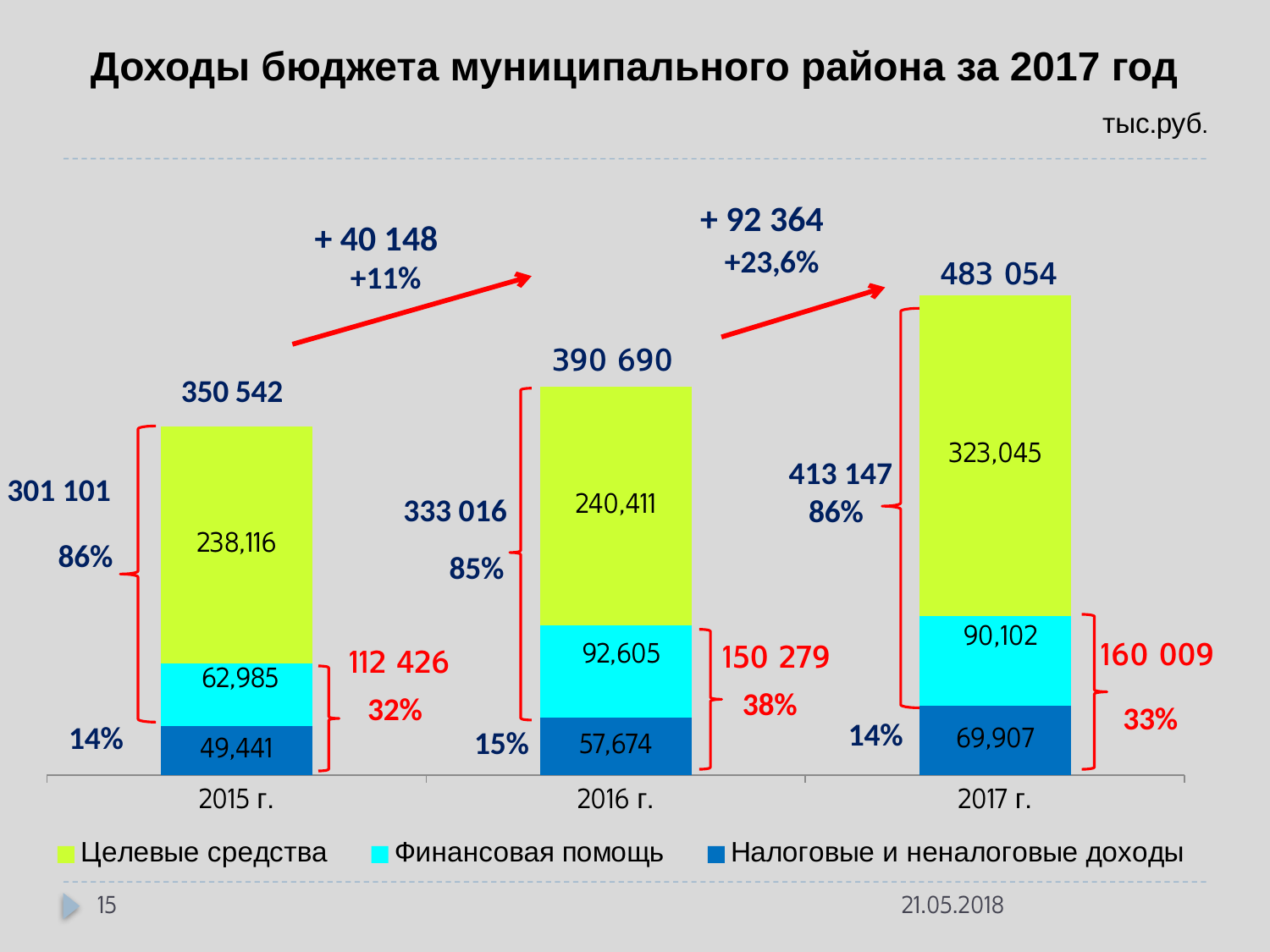

# Доходы бюджета муниципального района за 2017 год
тыс.руб.

### Chart

| Category | Налоговые и неналоговые доходы | Финансовая помощь | Целевые средства |
|---|---|---|---|
| 2015 г. | 49441.0 | 62985.0 | 238116.0 |
| 2016 г. | 57674.0 | 92605.0 | 240411.0 |
| 2017 г. | 69907.0 | 90102.0 | 323045.0 |
+ 92 364
+ 40 148

413 147
301 101
333 016

112 426

15
21.05.2018